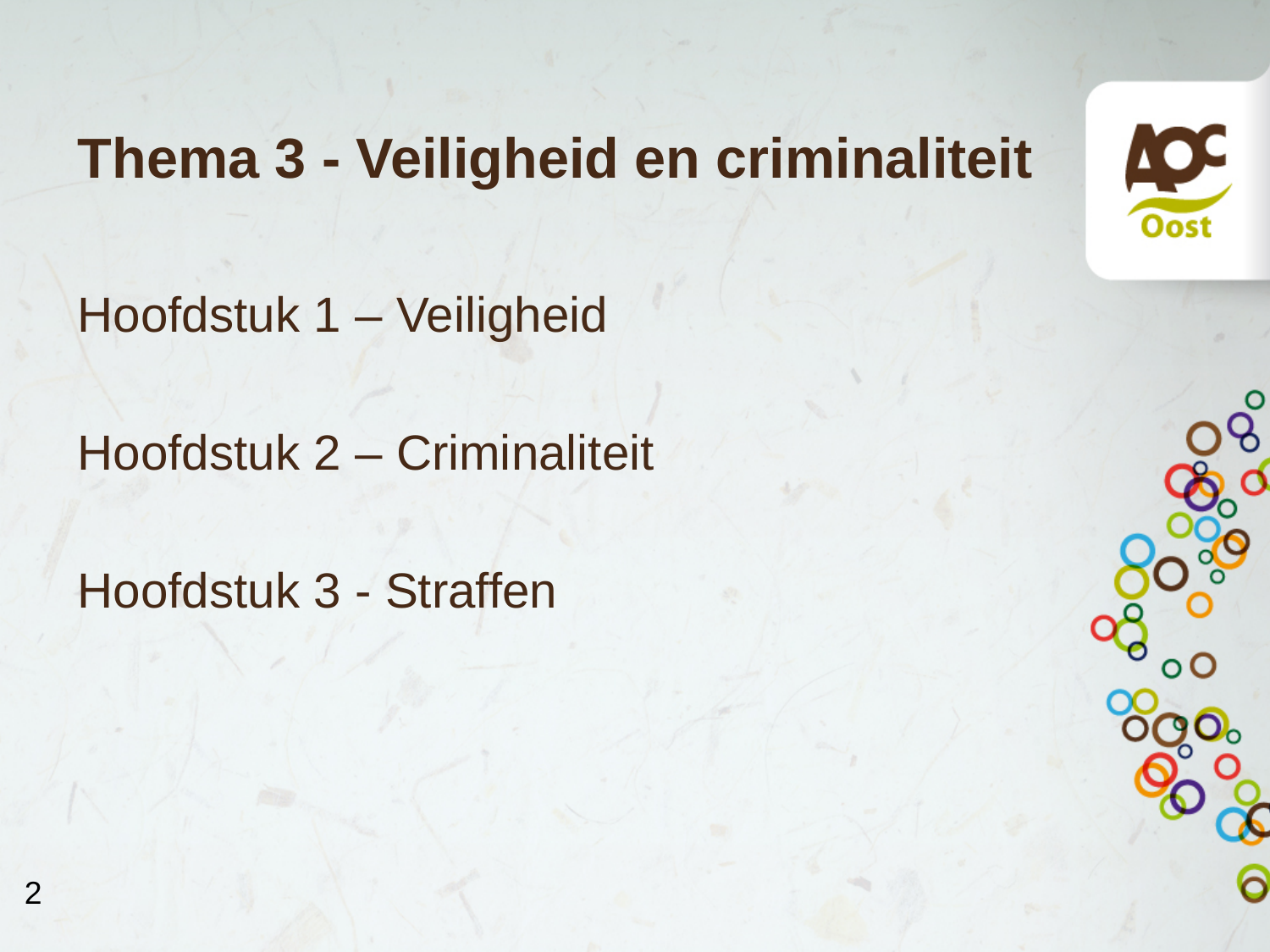

# Thema 3 - Veiligheid en criminaliteit
Hoofdstuk 1 – Veiligheid

Hoofdstuk 2 – Criminaliteit

Hoofdstuk 3 - Straffen

2